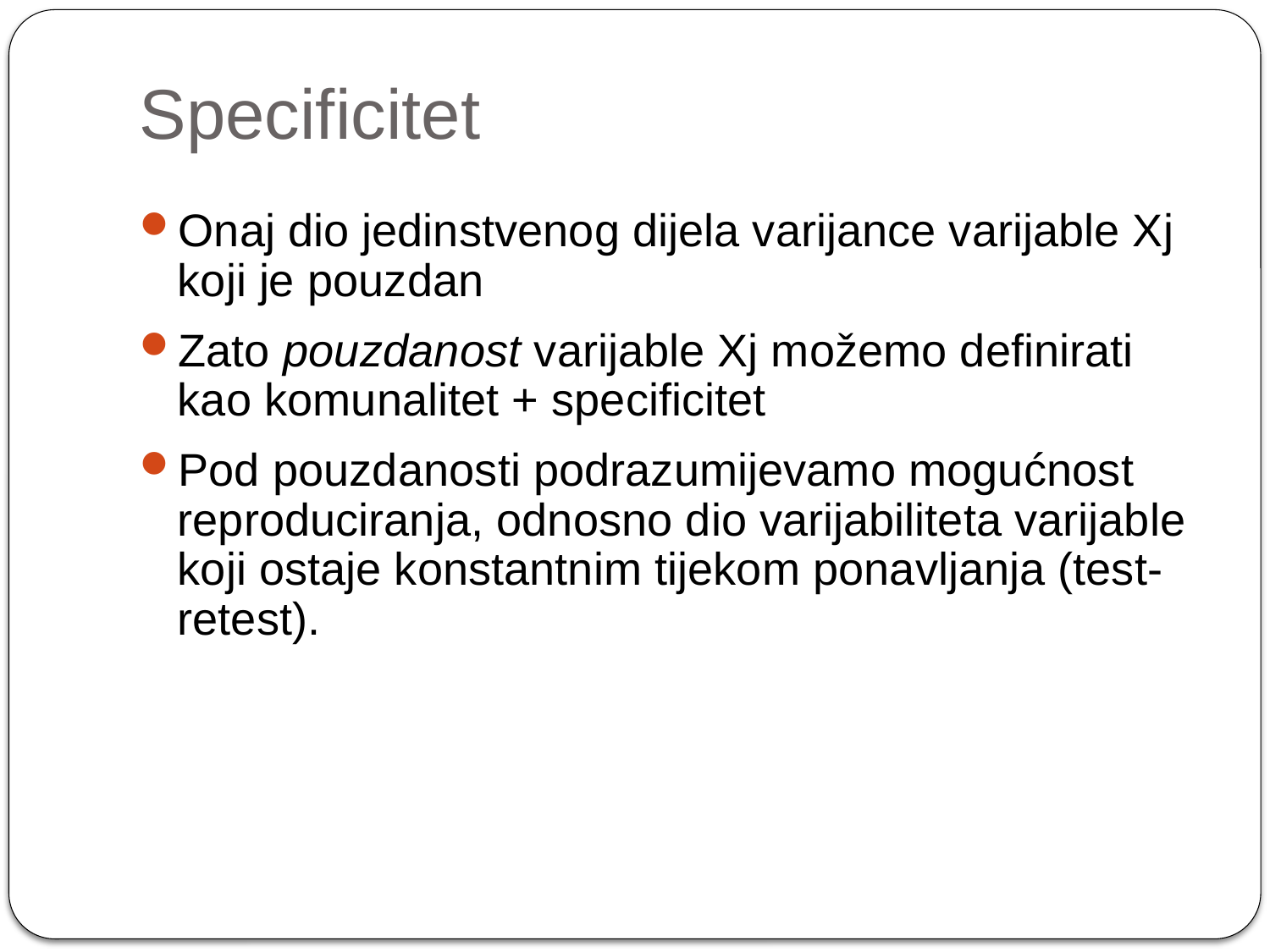

# Specificitet
Onaj dio jedinstvenog dijela varijance varijable Xj koji je pouzdan
Zato pouzdanost varijable Xj možemo definirati kao komunalitet + specificitet
Pod pouzdanosti podrazumijevamo mogućnost reproduciranja, odnosno dio varijabiliteta varijable koji ostaje konstantnim tijekom ponavljanja (test-retest).